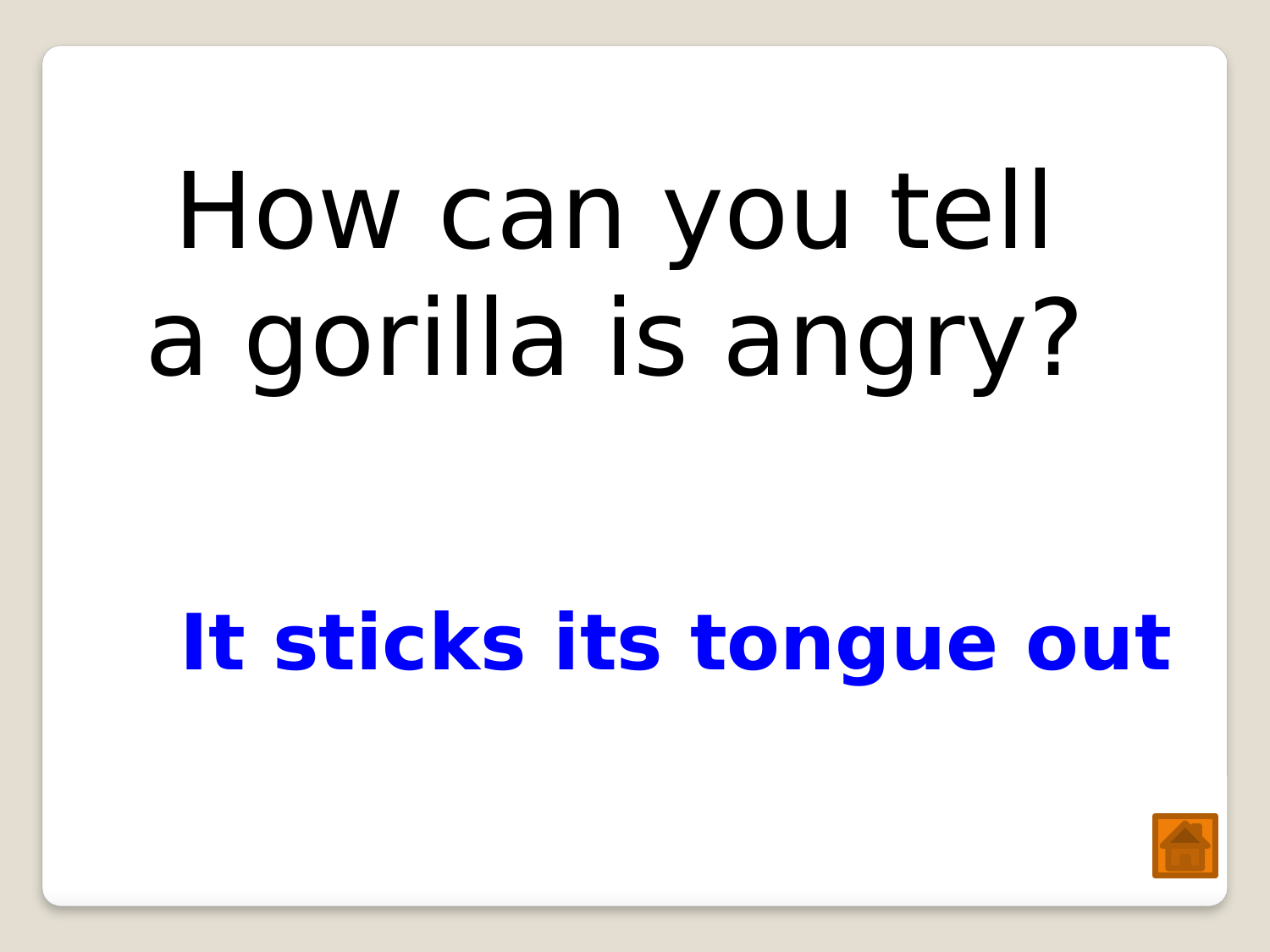

How can you tell a gorilla is angry?
It sticks its tongue out